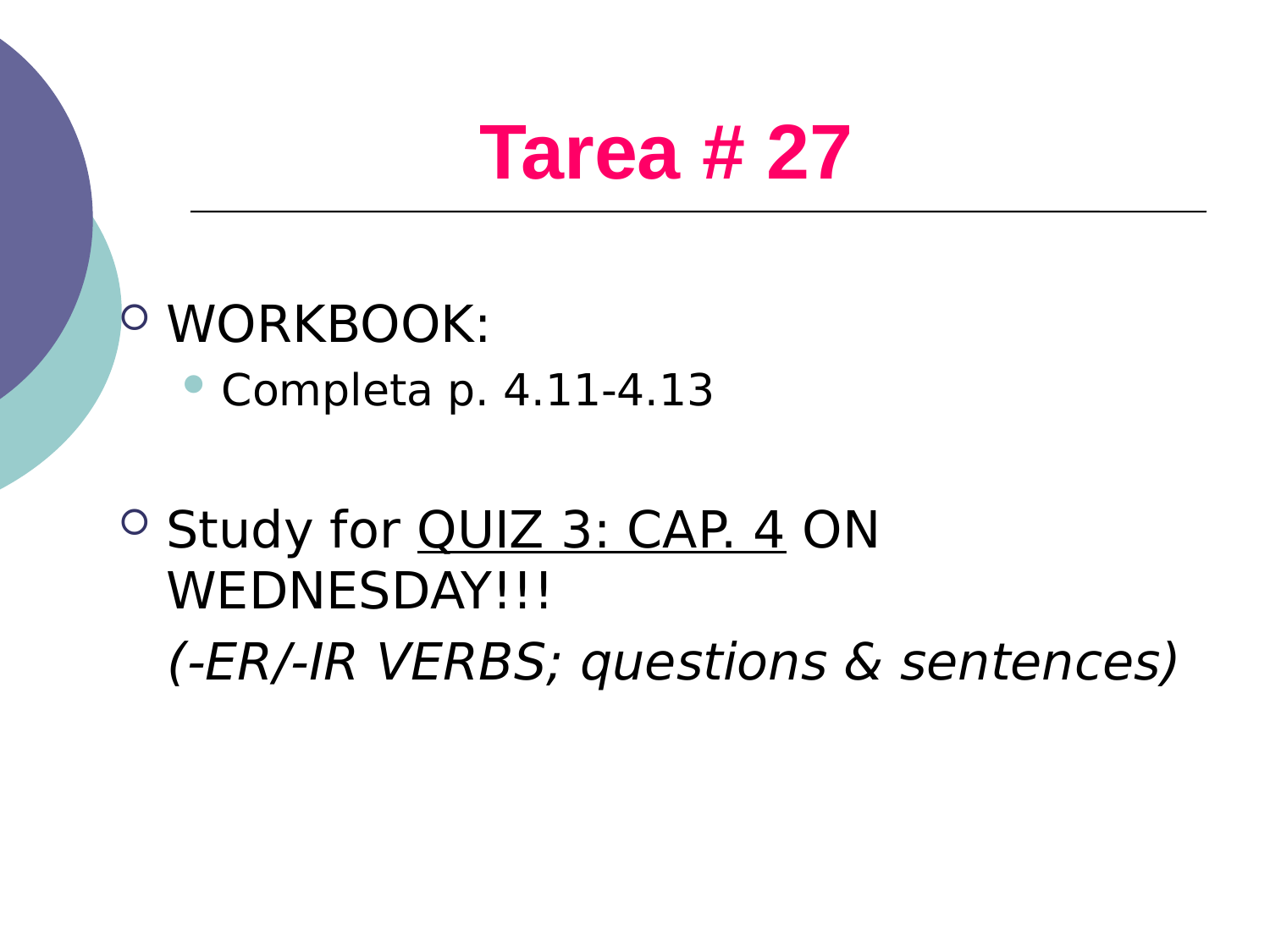

Tarea # 27

WORKBOOK:
Completa p. 4.11-4.13

Study for QUIZ 3: CAP. 4 ON WEDNESDAY!!!
   (-ER/-IR VERBS; questions & sentences)